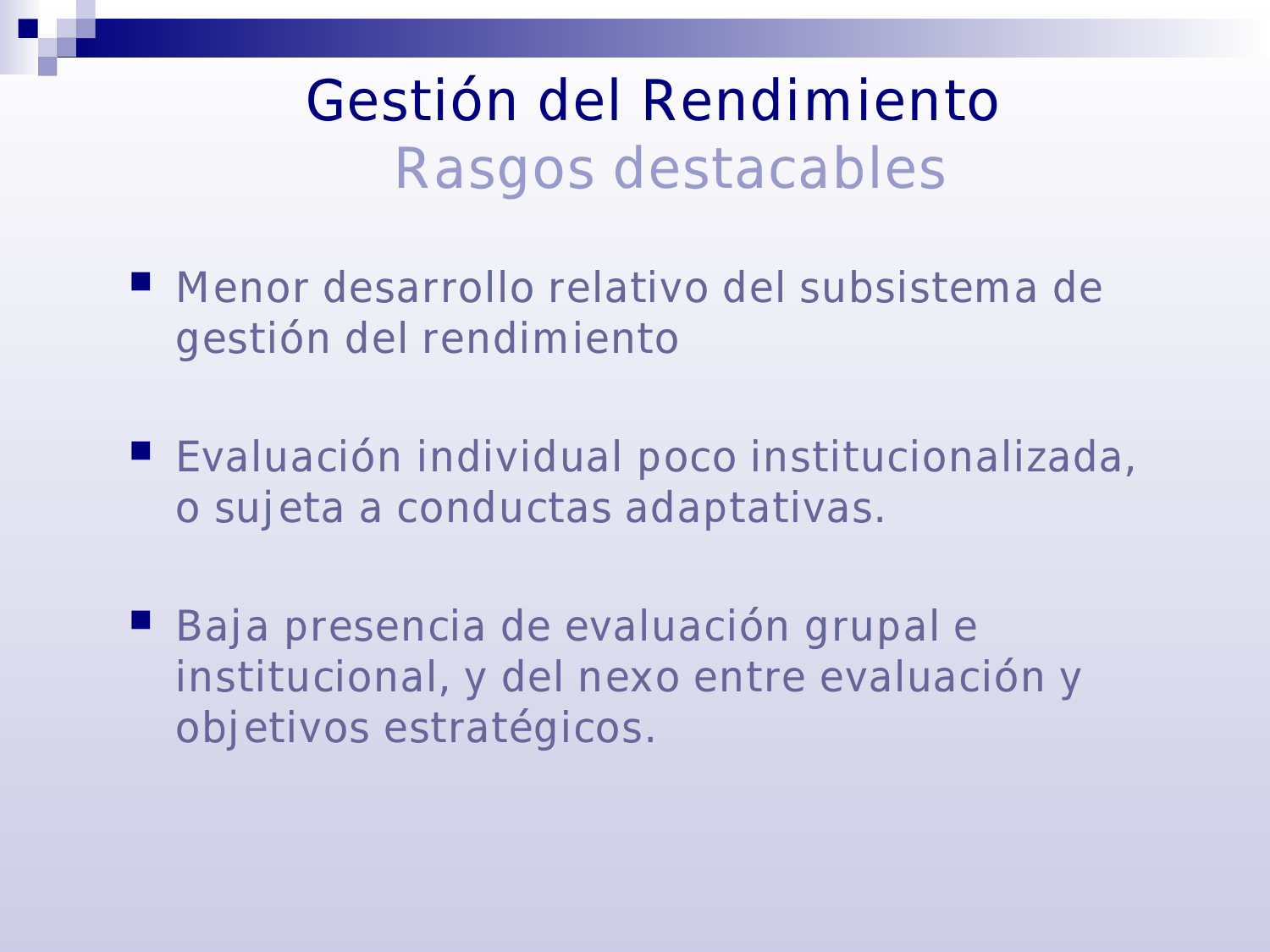

# Gestión del Rendimiento Rasgos destacables
Menor desarrollo relativo del subsistema de gestión del rendimiento

Evaluación individual poco institucionalizada, o sujeta a conductas adaptativas.

Baja presencia de evaluación grupal e institucional, y del nexo entre evaluación y objetivos estratégicos.